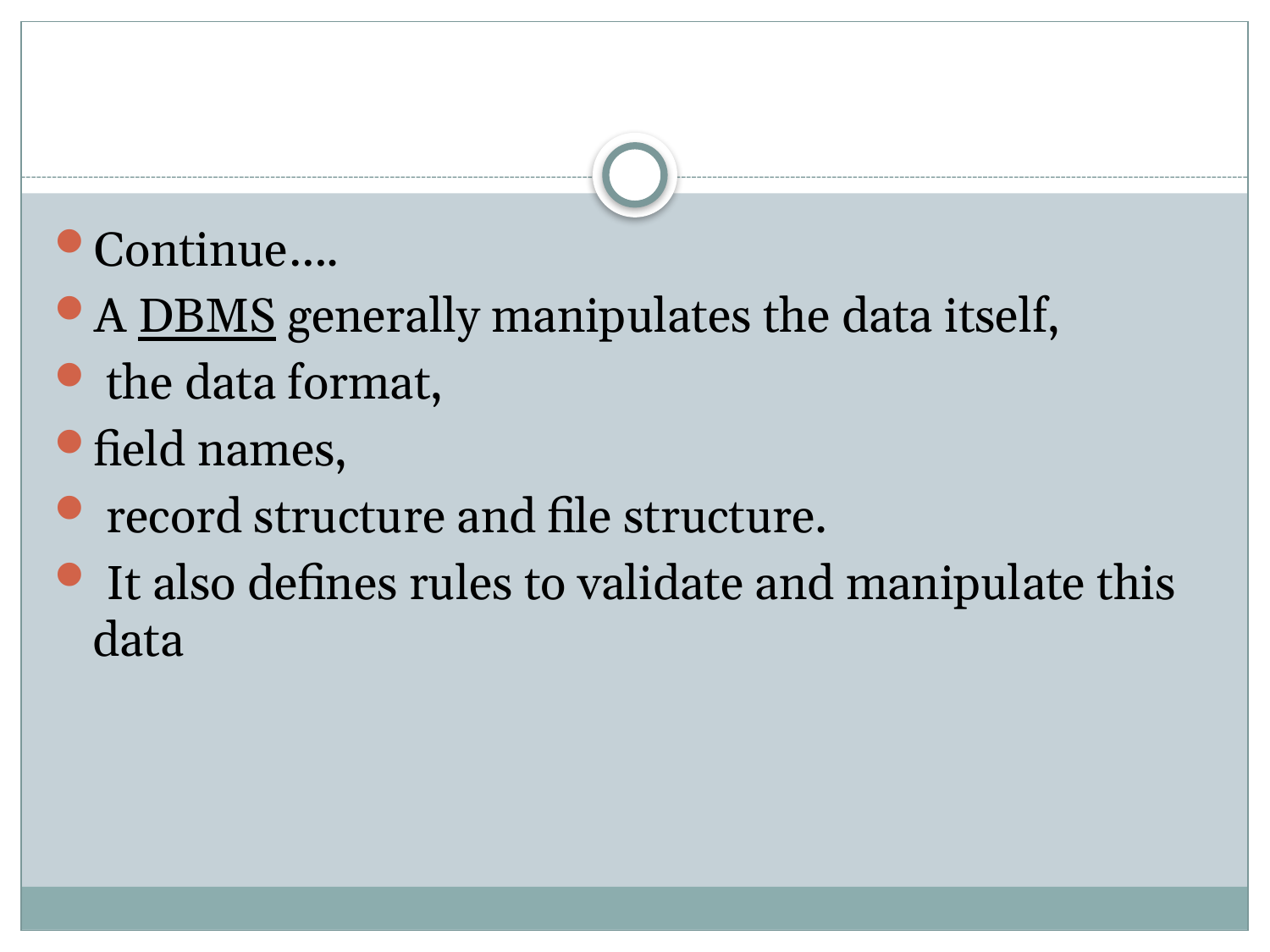

#
Continue….
A DBMS generally manipulates the data itself,
 the data format,
field names,
 record structure and file structure.
 It also defines rules to validate and manipulate this data